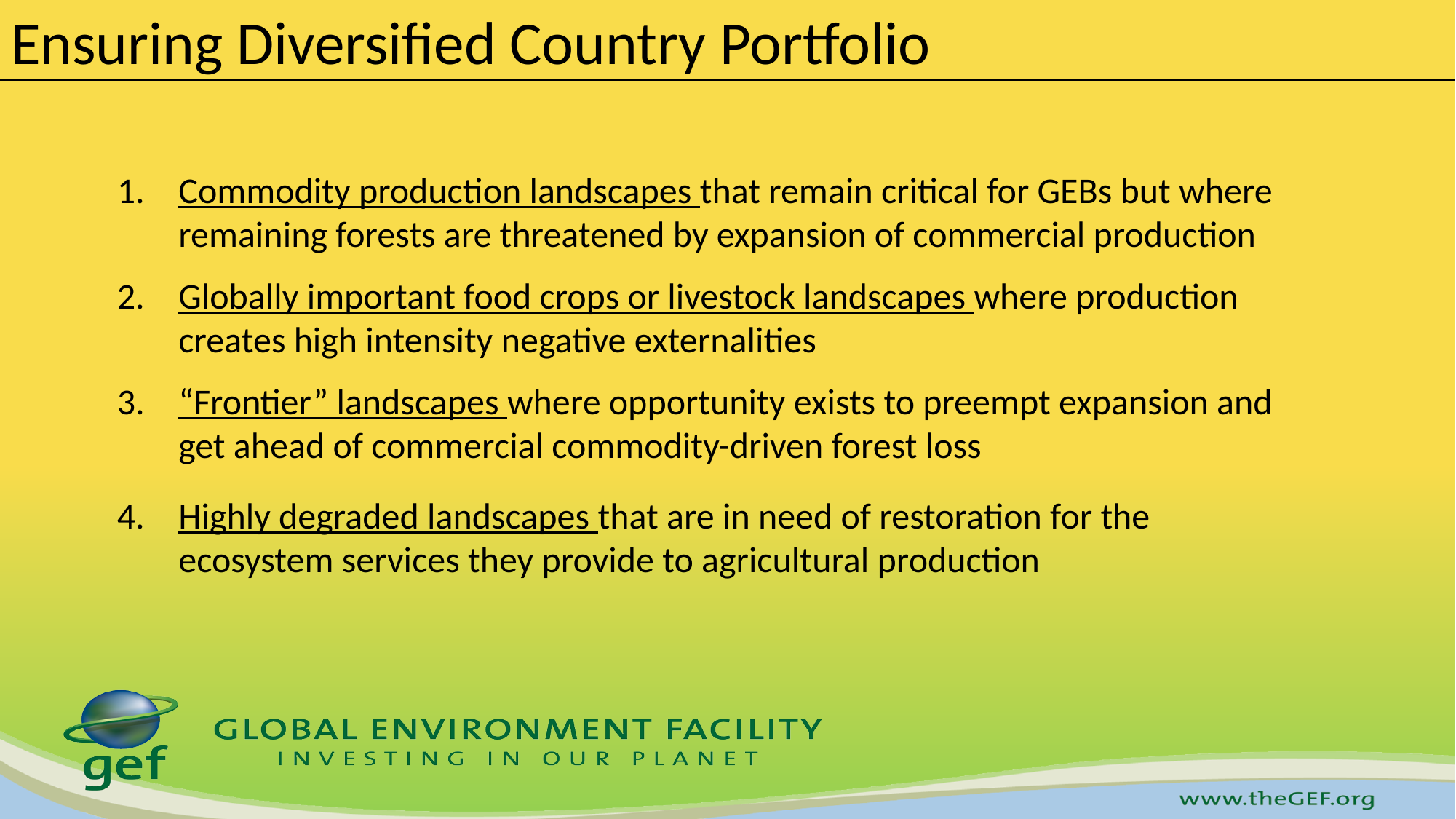

# Ensuring Diversified Country Portfolio
Commodity production landscapes that remain critical for GEBs but where remaining forests are threatened by expansion of commercial production
Globally important food crops or livestock landscapes where production creates high intensity negative externalities
“Frontier” landscapes where opportunity exists to preempt expansion and get ahead of commercial commodity-driven forest loss
Highly degraded landscapes that are in need of restoration for the ecosystem services they provide to agricultural production